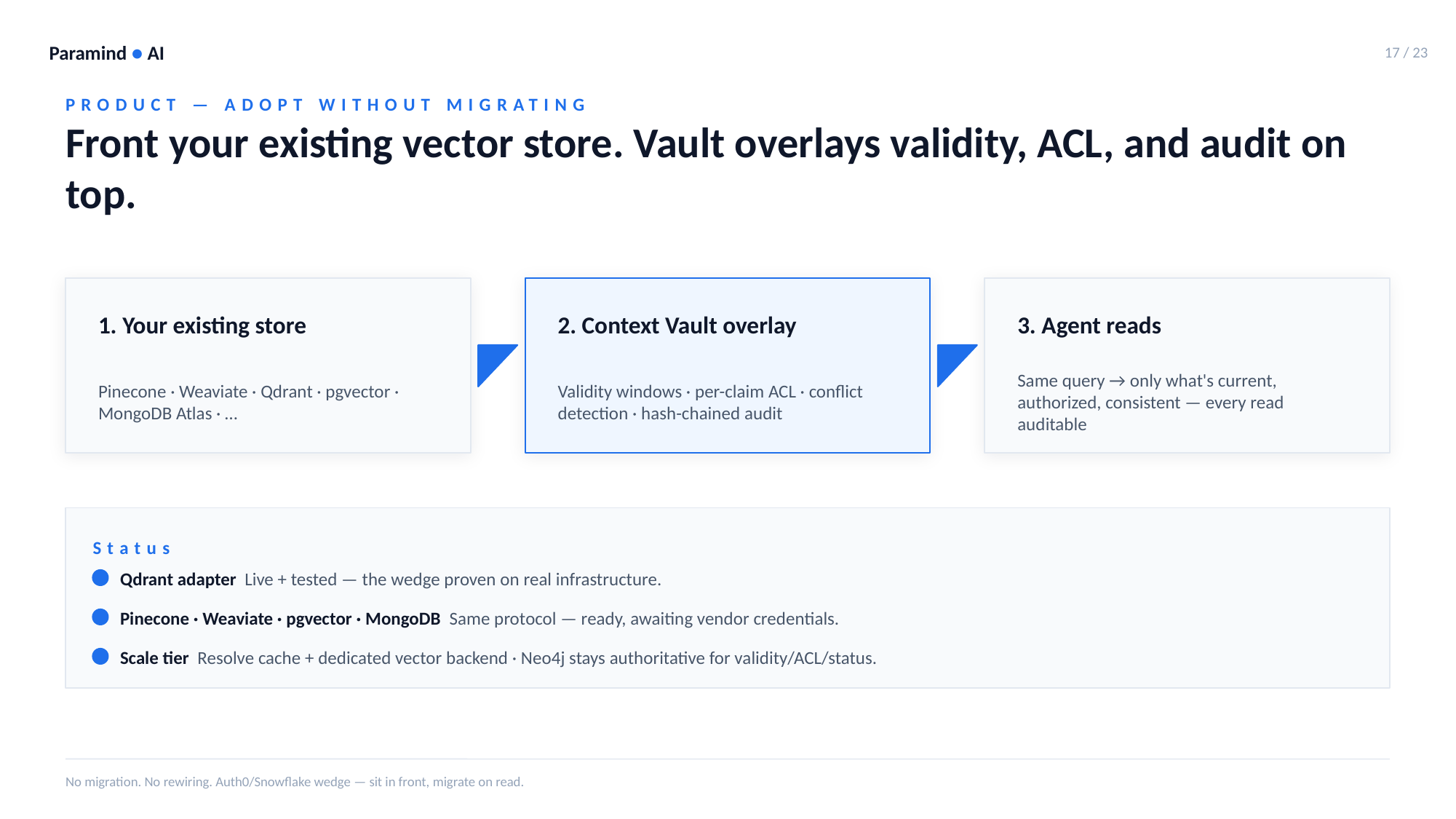

Paramind ● AI
17 / 23
PRODUCT — ADOPT WITHOUT MIGRATING
Front your existing vector store. Vault overlays validity, ACL, and audit on top.

1. Your existing store
2. Context Vault overlay
3. Agent reads

Pinecone · Weaviate · Qdrant · pgvector · MongoDB Atlas · …
Validity windows · per-claim ACL · conflict detection · hash-chained audit
Same query → only what's current, authorized, consistent — every read auditable

Status
Qdrant adapter  Live + tested — the wedge proven on real infrastructure.

Pinecone · Weaviate · pgvector · MongoDB  Same protocol — ready, awaiting vendor credentials.

Scale tier  Resolve cache + dedicated vector backend · Neo4j stays authoritative for validity/ACL/status.

No migration. No rewiring. Auth0/Snowflake wedge — sit in front, migrate on read.